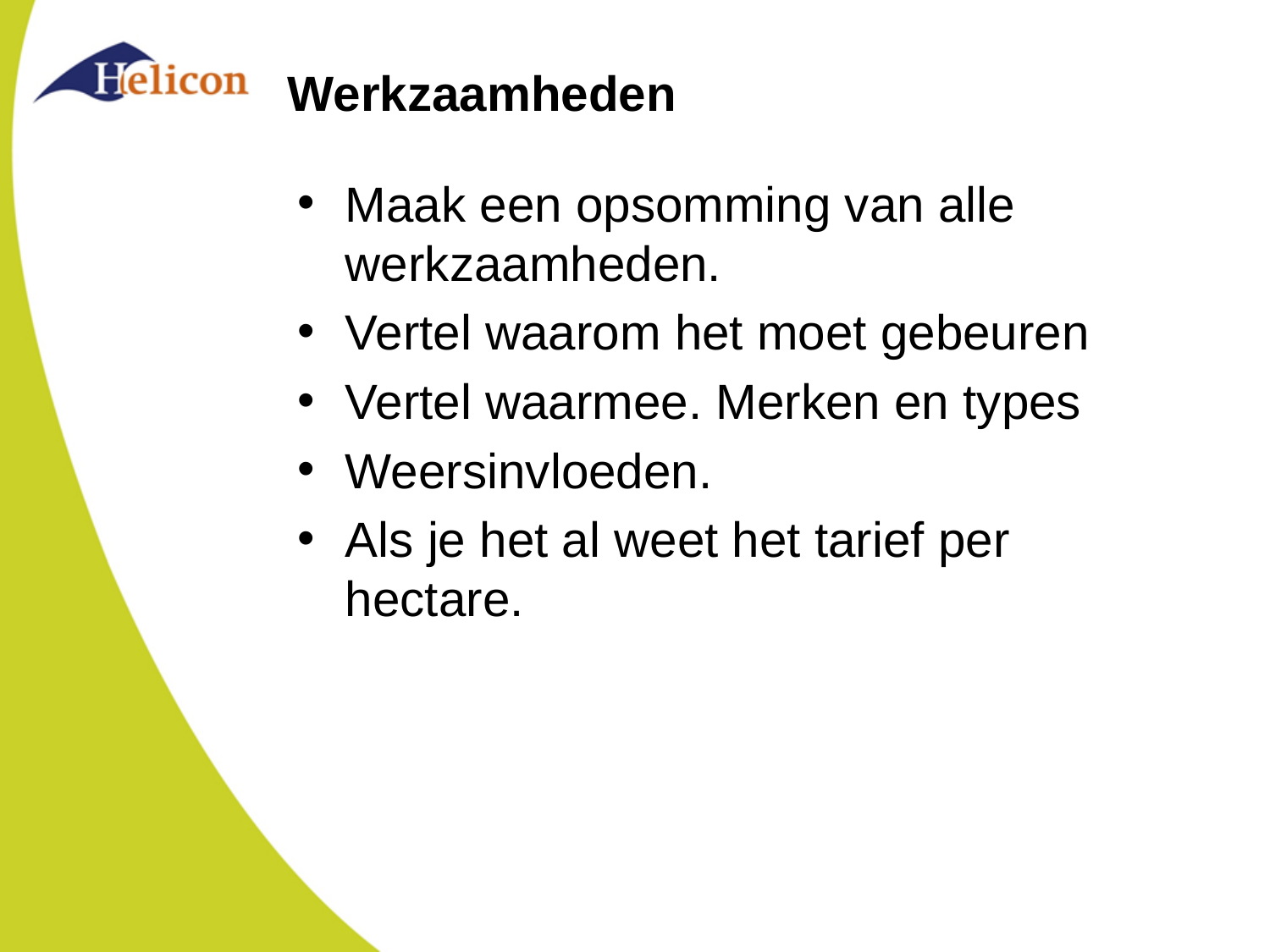

# Werkzaamheden
Maak een opsomming van alle werkzaamheden.
Vertel waarom het moet gebeuren
Vertel waarmee. Merken en types
Weersinvloeden.
Als je het al weet het tarief per hectare.